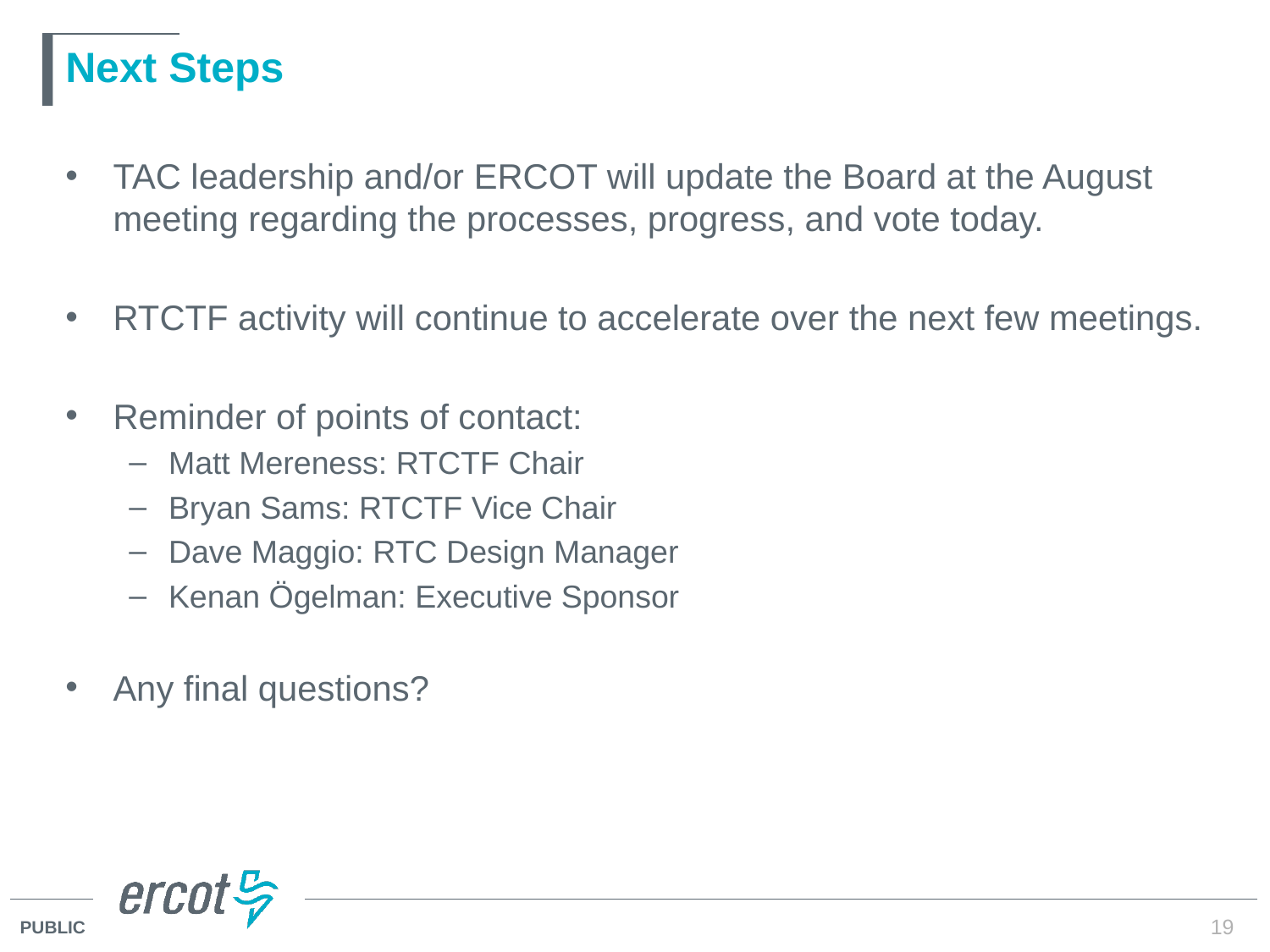

# Next Steps
TAC leadership and/or ERCOT will update the Board at the August meeting regarding the processes, progress, and vote today.

RTCTF activity will continue to accelerate over the next few meetings.

Reminder of points of contact:
Matt Mereness: RTCTF Chair
Bryan Sams: RTCTF Vice Chair
Dave Maggio: RTC Design Manager
Kenan Ögelman: Executive Sponsor

Any final questions?
19